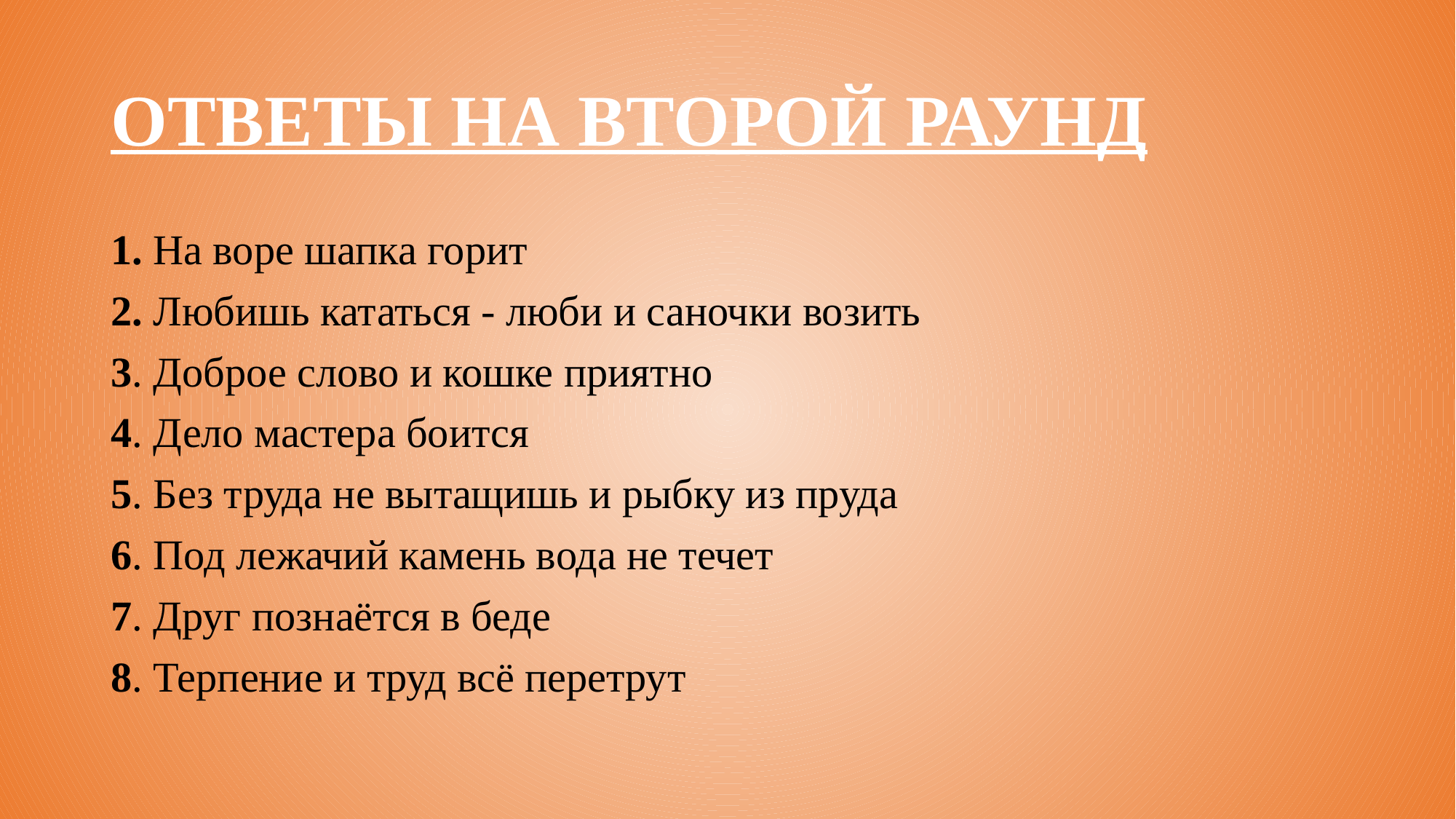

# ОТВЕТЫ НА ВТОРОЙ РАУНД
1. На воре шапка горит
2. Любишь кататься - люби и саночки возить
3. Доброе слово и кошке приятно
4. Дело мастера боится
5. Без труда не вытащишь и рыбку из пруда
6. Под лежачий камень вода не течет
7. Друг познаётся в беде
8. Терпение и труд всё перетрут